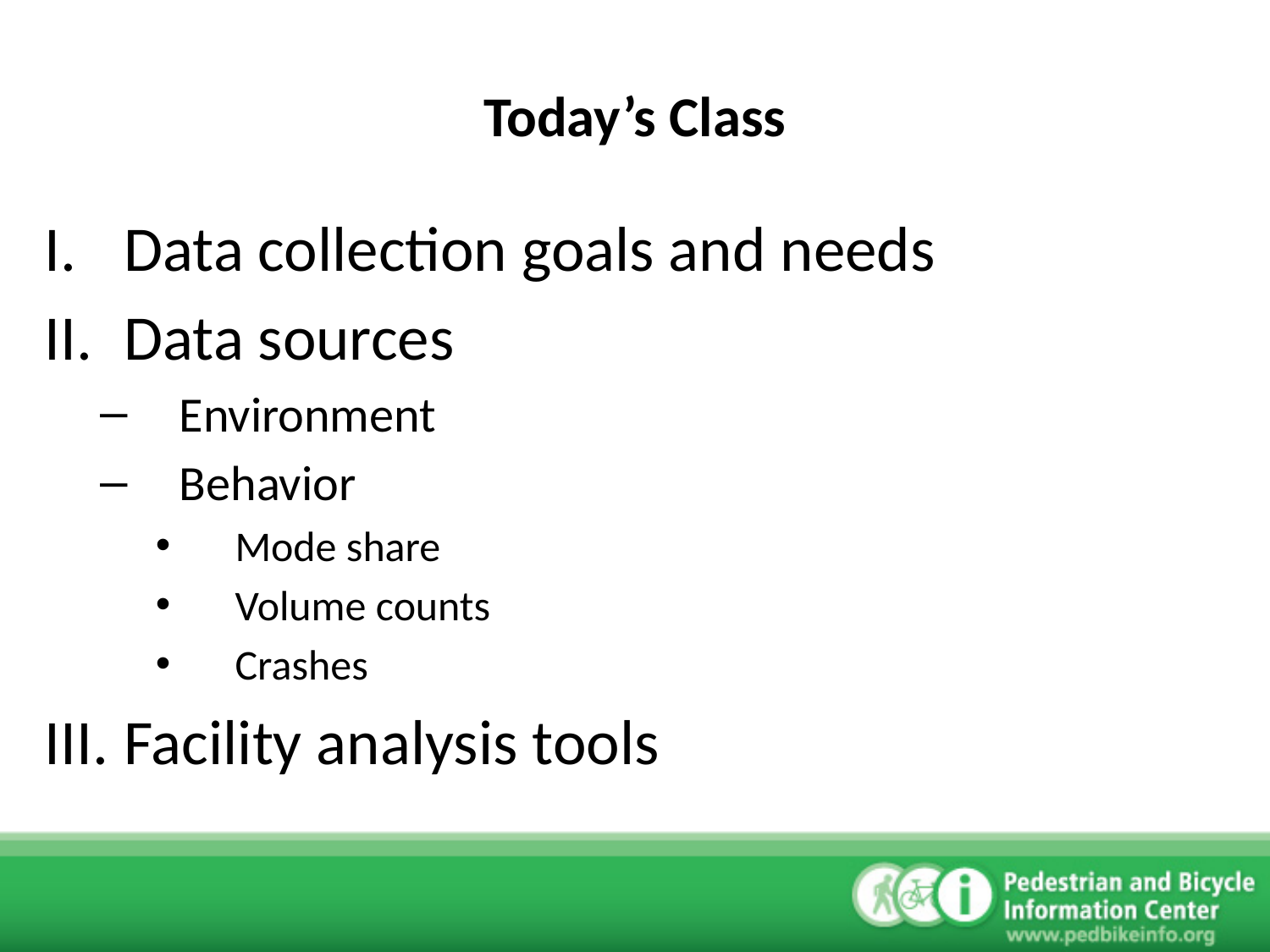

Today’s Class
Data collection goals and needs
Data sources
Environment
Behavior
Mode share
Volume counts
Crashes
Facility analysis tools